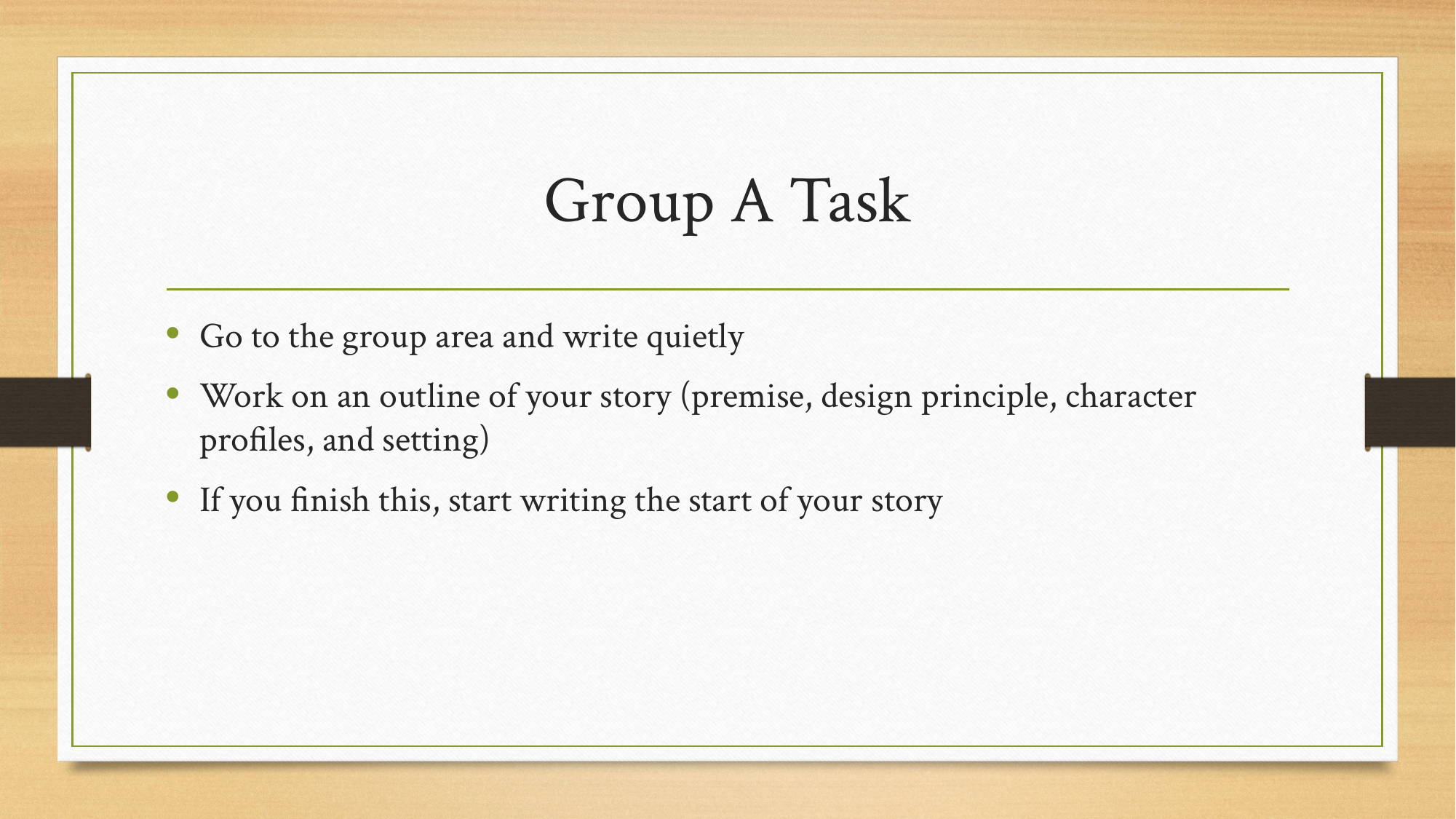

# Group A Task
Go to the group area and write quietly
Work on an outline of your story (premise, design principle, character profiles, and setting)
If you finish this, start writing the start of your story